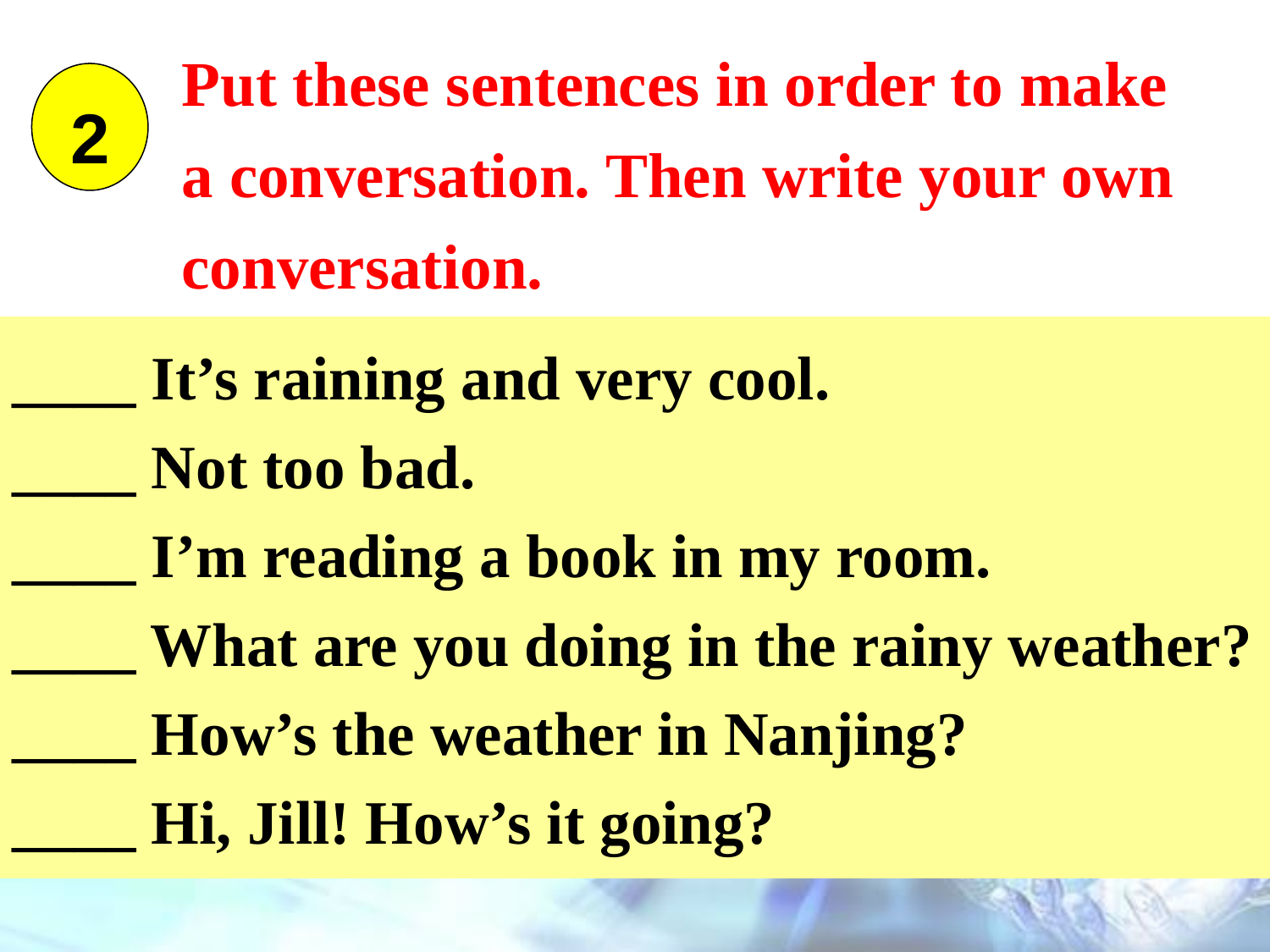

Put these sentences in order to make a conversation. Then write your own conversation.
2
____ It’s raining and very cool.
____ Not too bad.
____ I’m reading a book in my room.
____ What are you doing in the rainy weather?
____ How’s the weather in Nanjing?
____ Hi, Jill! How’s it going?